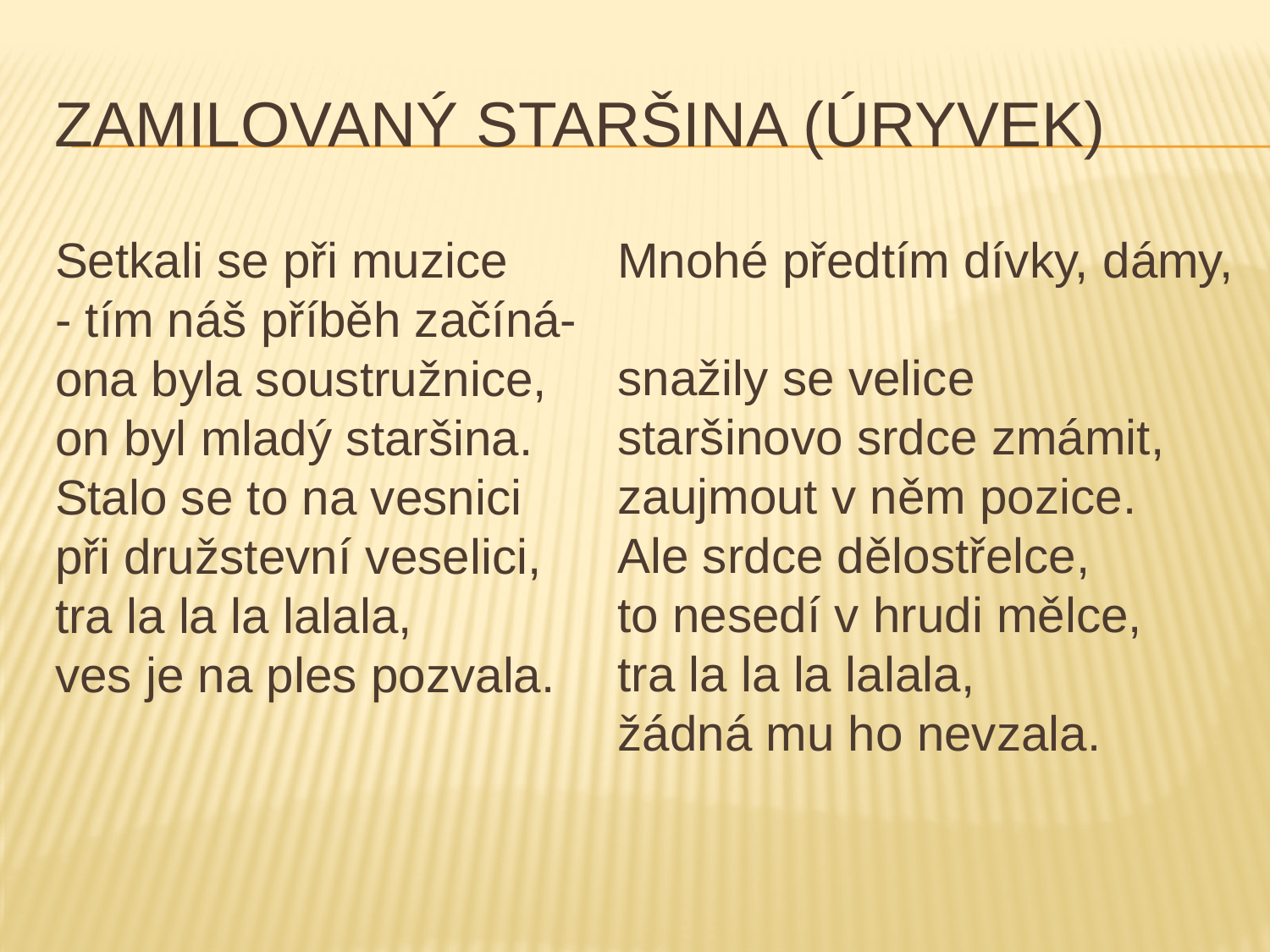

# zamilovaný staršina (úryvek)
Setkali se při muzice
- tím náš příběh začíná-ona byla soustružnice,
on byl mladý staršina.
Stalo se to na vesnici
při družstevní veselici,
tra la la la lalala,
ves je na ples pozvala.

Mnohé předtím dívky, dámy,
snažily se velice
staršinovo srdce zmámit,
zaujmout v něm pozice.
Ale srdce dělostřelce,
to nesedí v hrudi mělce,
tra la la la lalala,
žádná mu ho nevzala.